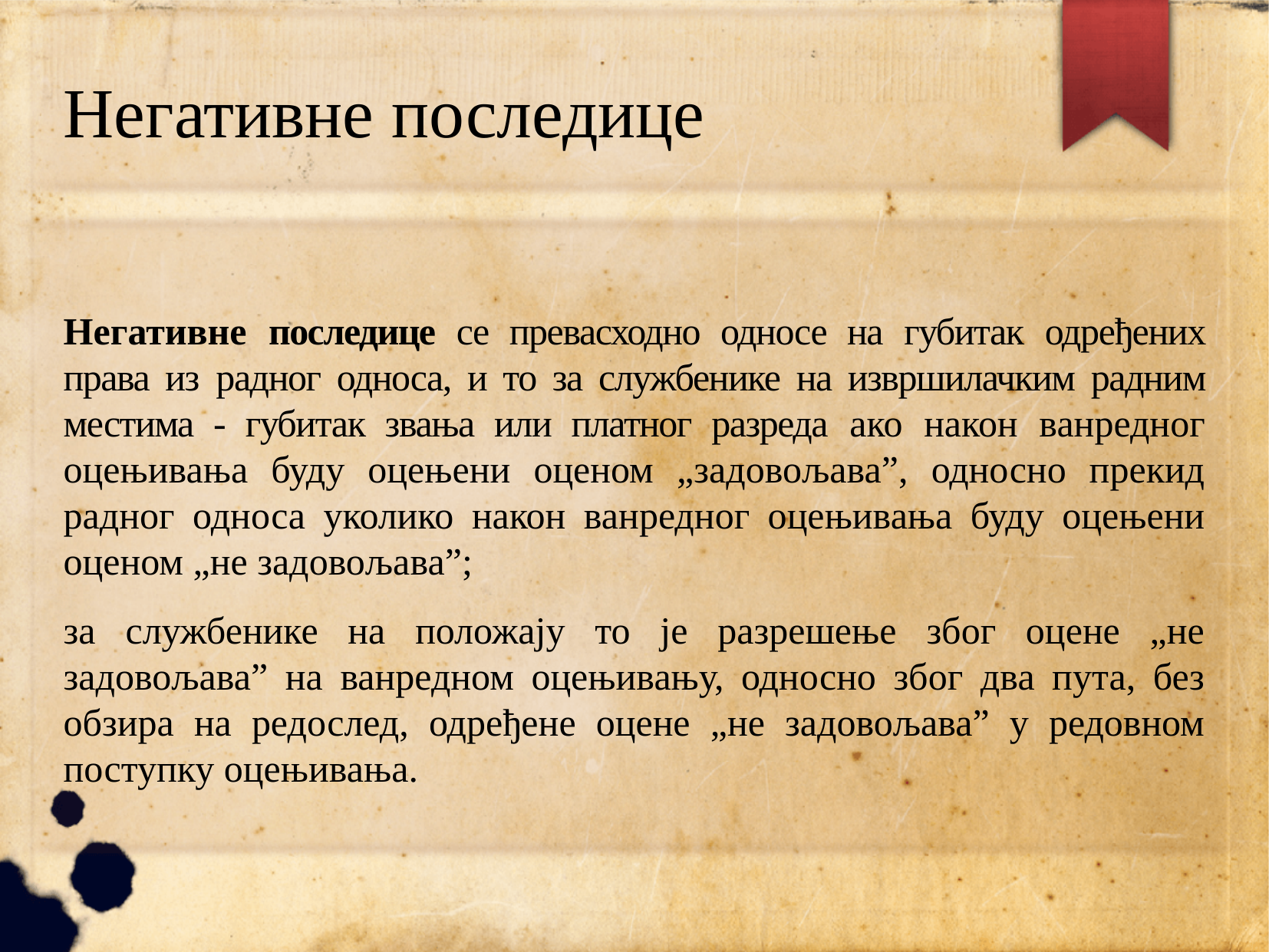

# Негативне последице

Негативне последице се превасходно односе на губитак одређених права из радног односа, и то за службенике на извршилачким радним местима - губитак звања или платног разреда ако након ванредног оцењивања буду оцењени оценом „задовољава”, односно прекид радног односа уколико након ванредног оцењивања буду оцењени оценом „не задовољава”;
за службенике на положају то је разрешење због оцене „не задовољава” на ванредном оцењивању, односно због два пута, без обзира на редослед, одређене оцене „не задовољава” у редовном поступку оцењивања.